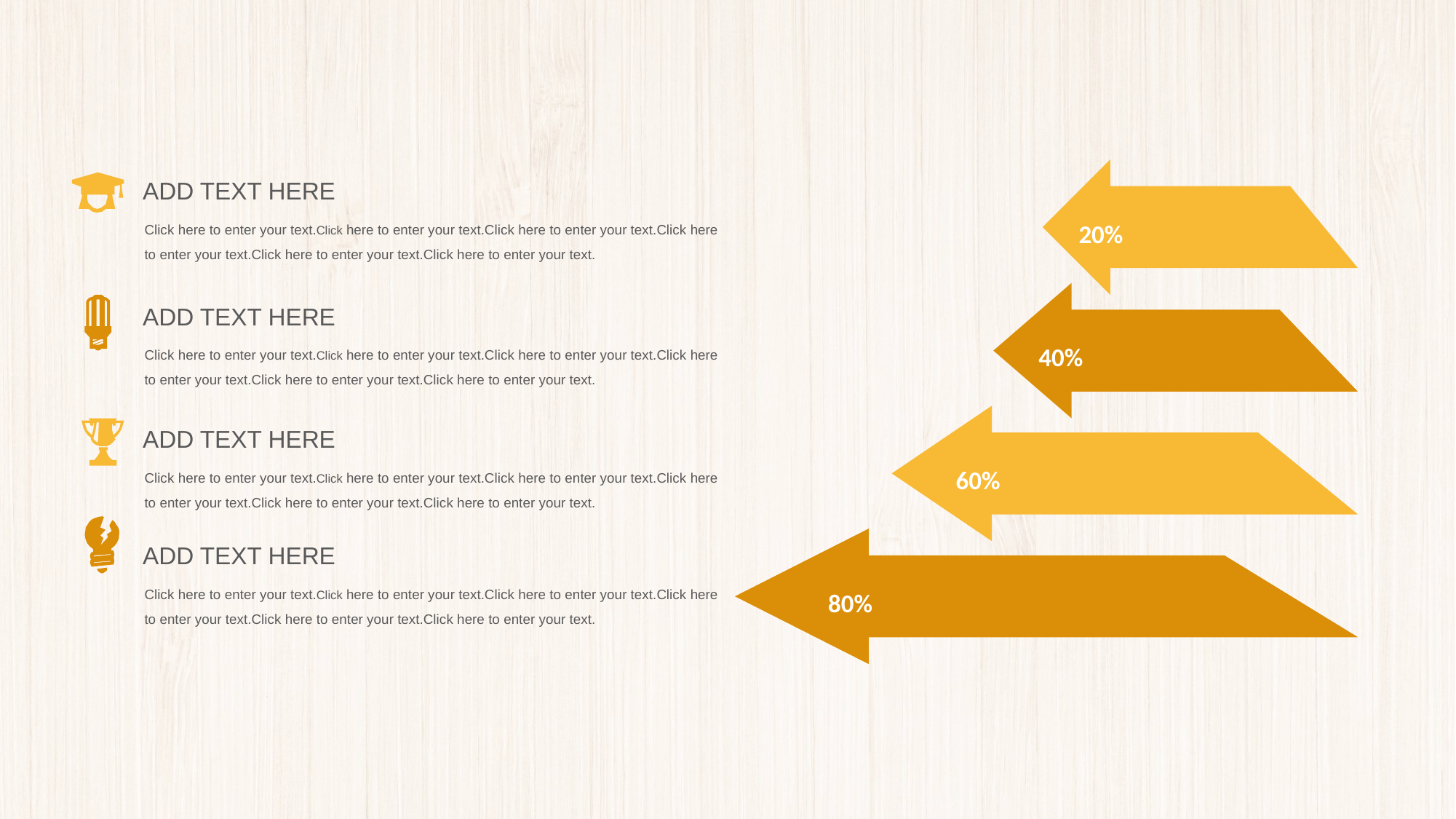

20%
ADD TEXT HERE

Click here to enter your text.Click here to enter your text.Click here to enter your text.Click here to enter your text.Click here to enter your text.Click here to enter your text.

40%
ADD TEXT HERE

Click here to enter your text.Click here to enter your text.Click here to enter your text.Click here to enter your text.Click here to enter your text.Click here to enter your text.

60%
ADD TEXT HERE

Click here to enter your text.Click here to enter your text.Click here to enter your text.Click here to enter your text.Click here to enter your text.Click here to enter your text.

ADD TEXT HERE

80%
Click here to enter your text.Click here to enter your text.Click here to enter your text.Click here to enter your text.Click here to enter your text.Click here to enter your text.